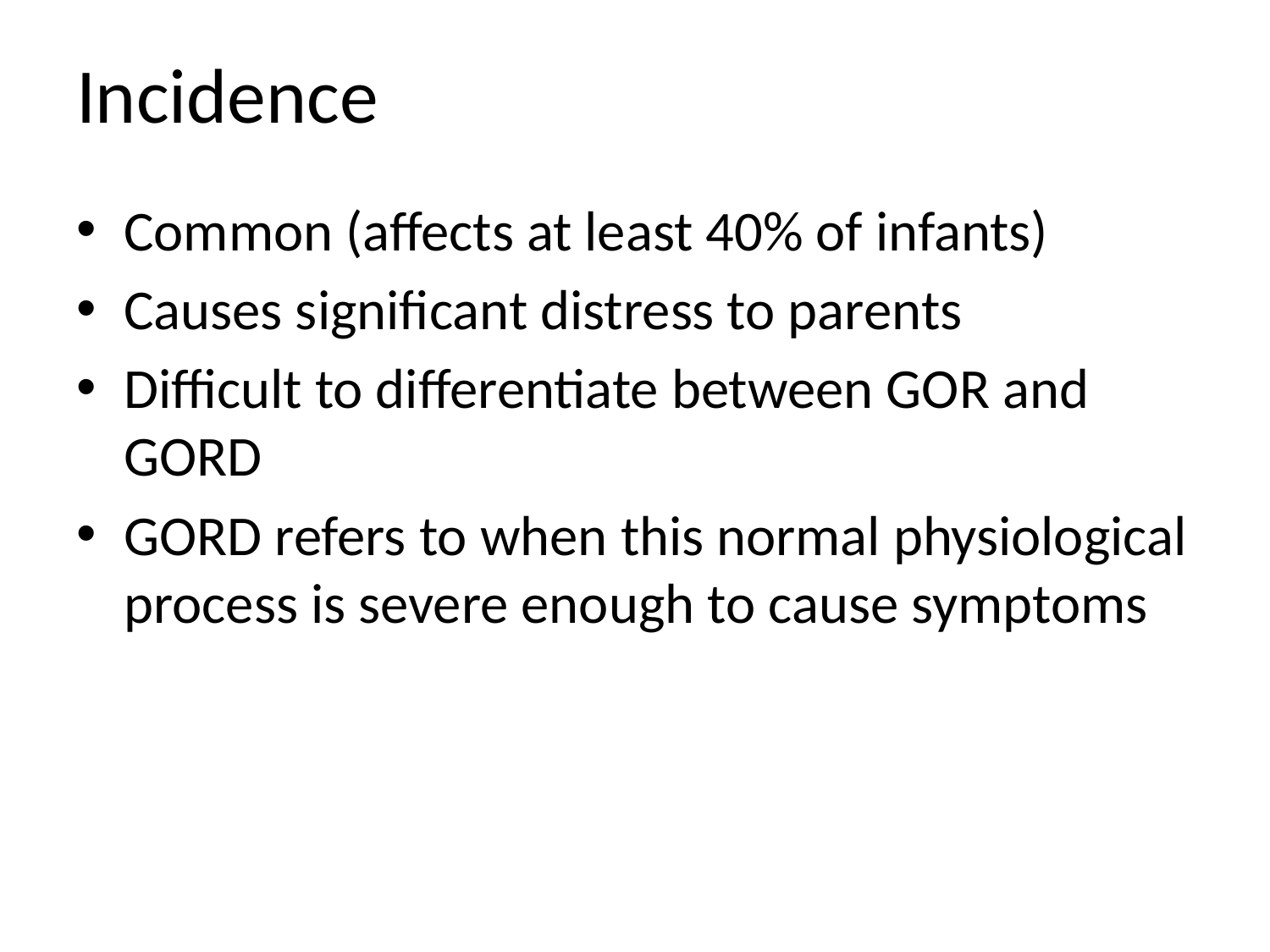

# Incidence
Common (affects at least 40% of infants)
Causes significant distress to parents
Difficult to differentiate between GOR and GORD
GORD refers to when this normal physiological process is severe enough to cause symptoms